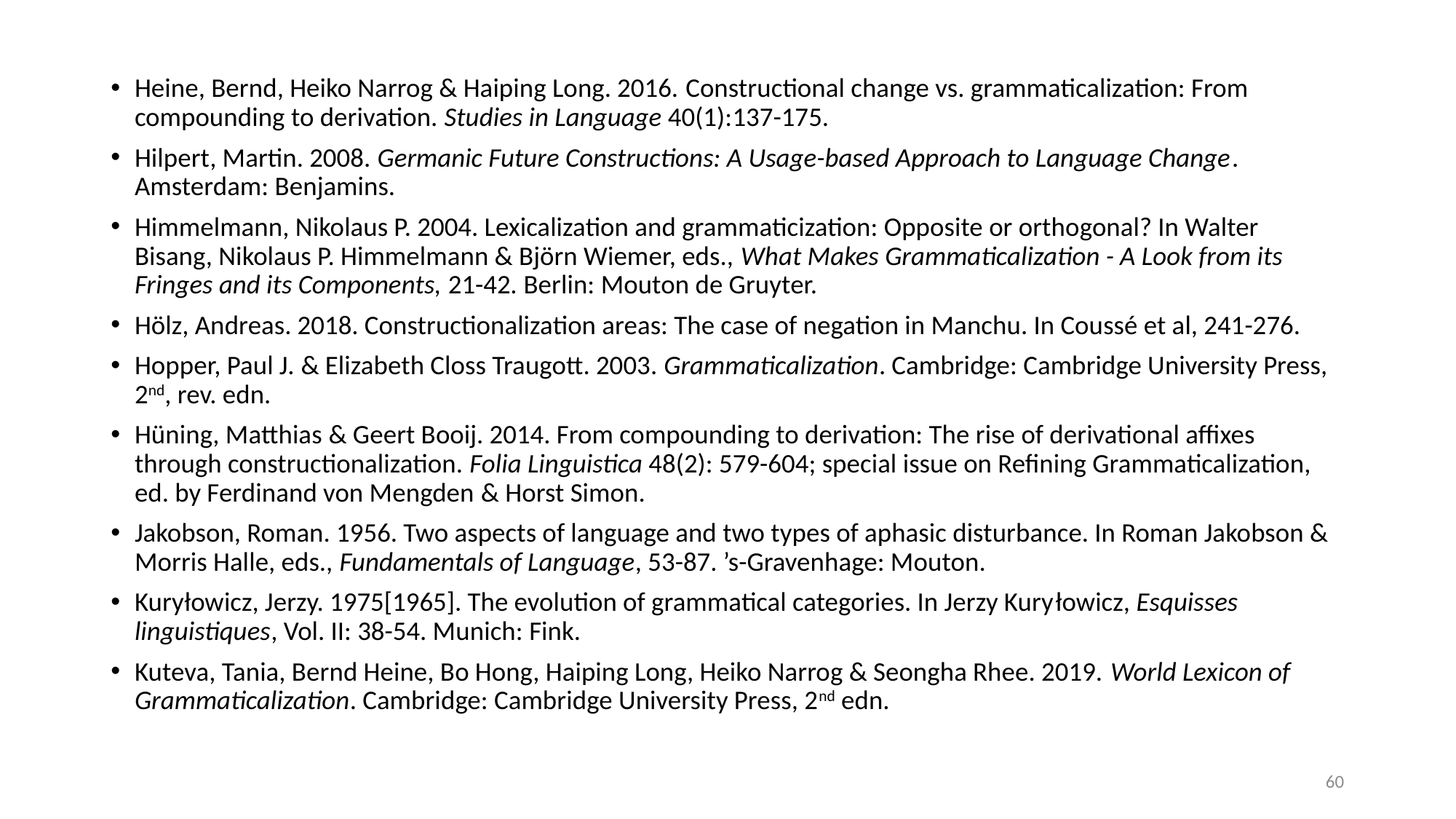

Heine, Bernd, Heiko Narrog & Haiping Long. 2016. Constructional change vs. grammaticalization: From compounding to derivation. Studies in Language 40(1):137-175.
Hilpert, Martin. 2008. Germanic Future Constructions: A Usage-based Approach to Language Change. Amsterdam: Benjamins.
Himmelmann, Nikolaus P. 2004. Lexicalization and grammaticization: Opposite or orthogonal? In Walter Bisang, Nikolaus P. Himmelmann & Björn Wiemer, eds., What Makes Grammaticalization - A Look from its Fringes and its Components, 21-42. Berlin: Mouton de Gruyter.
Hölz, Andreas. 2018. Constructionalization areas: The case of negation in Manchu. In Coussé et al, 241-276.
Hopper, Paul J. & Elizabeth Closs Traugott. 2003. Grammaticalization. Cambridge: Cambridge University Press, 2nd, rev. edn.
Hüning, Matthias & Geert Booij. 2014. From compounding to derivation: The rise of derivational affixes through constructionalization. Folia Linguistica 48(2): 579-604; special issue on Refining Grammaticalization, ed. by Ferdinand von Mengden & Horst Simon.
Jakobson, Roman. 1956. Two aspects of language and two types of aphasic disturbance. In Roman Jakobson & Morris Halle, eds., Fundamentals of Language, 53-87. ’s-Gravenhage: Mouton.
Kuryłowicz, Jerzy. 1975[1965]. The evolution of grammatical categories. In Jerzy Kuryłowicz, Esquisses linguistiques, Vol. II: 38-54. Munich: Fink.
Kuteva, Tania, Bernd Heine, Bo Hong, Haiping Long, Heiko Narrog & Seongha Rhee. 2019. World Lexicon of Grammaticalization. Cambridge: Cambridge University Press, 2nd edn.

60